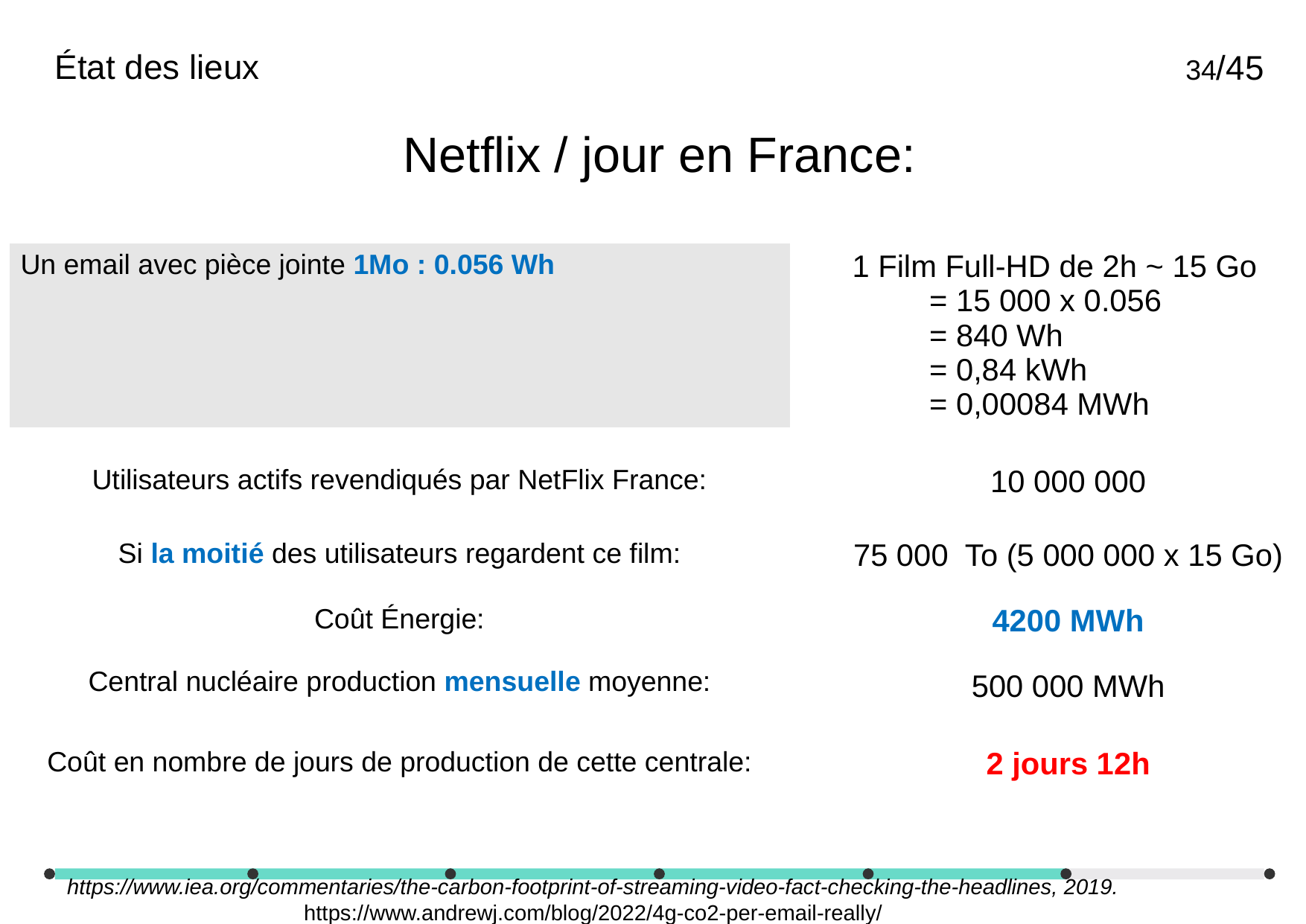

# État des lieux
34/45
Netflix / jour en France:
| Un email avec pièce jointe 1Mo : 0.056 Wh | 1 Film Full-HD de 2h ~ 15 Go = 15 000 x 0.056 = 840 Wh = 0,84 kWh = 0,00084 MWh |
| --- | --- |
| Utilisateurs actifs revendiqués par NetFlix France: | 10 000 000 |
| Si la moitié des utilisateurs regardent ce film: | 75 000 To (5 000 000 x 15 Go) |
| Coût Énergie: Central nucléaire production mensuelle moyenne: | 4200 MWh 500 000 MWh |
| Coût en nombre de jours de production de cette centrale: | 2 jours 12h |

https://www.iea.org/commentaries/the-carbon-footprint-of-streaming-video-fact-checking-the-headlines, 2019.
https://www.andrewj.com/blog/2022/4g-co2-per-email-really/